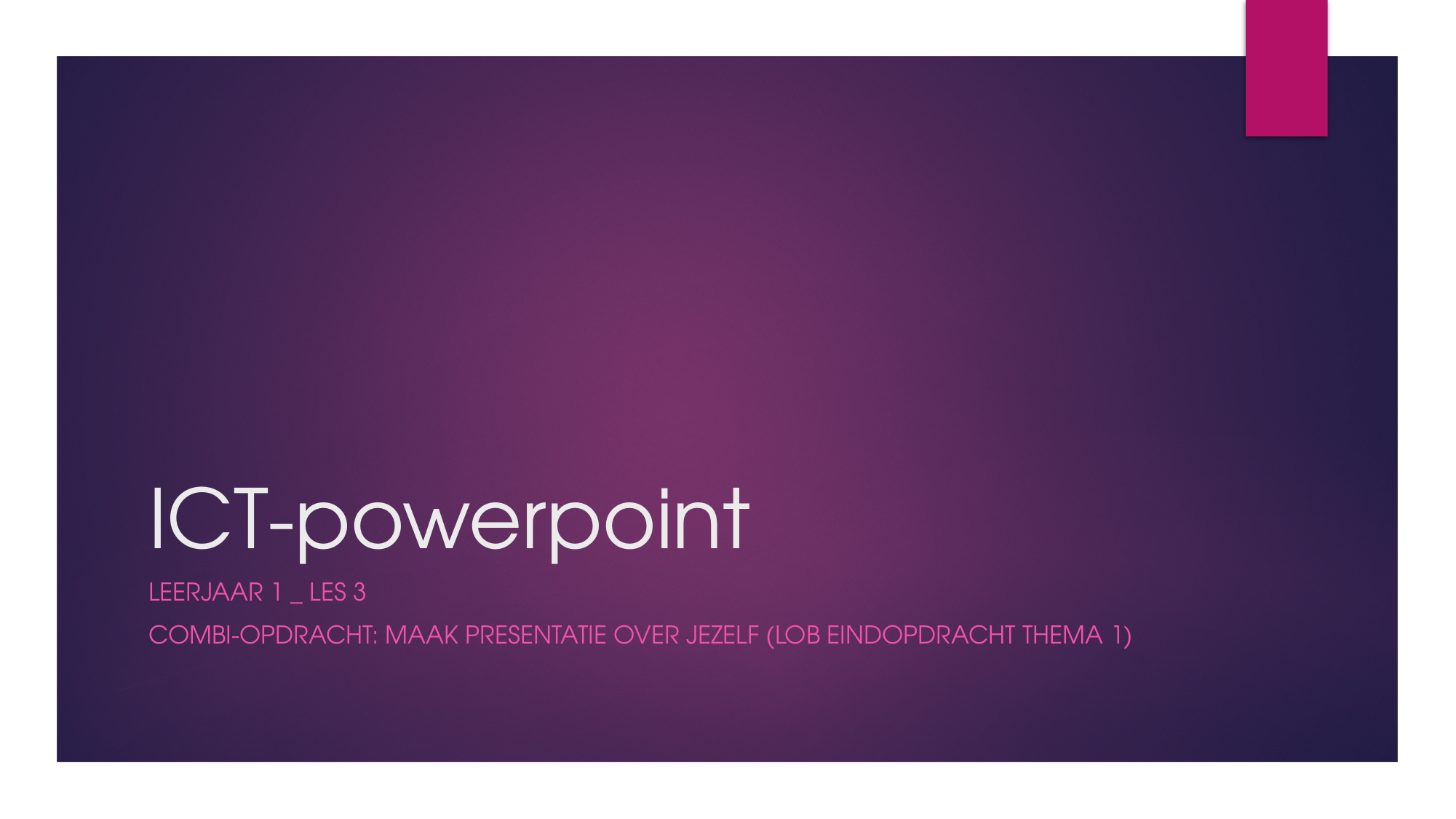

# ICT-powerpoint
Leerjaar 1 _ les 3
Combi-opdracht: maak presentatie over jezelf (LOB eindopdracht thema 1)